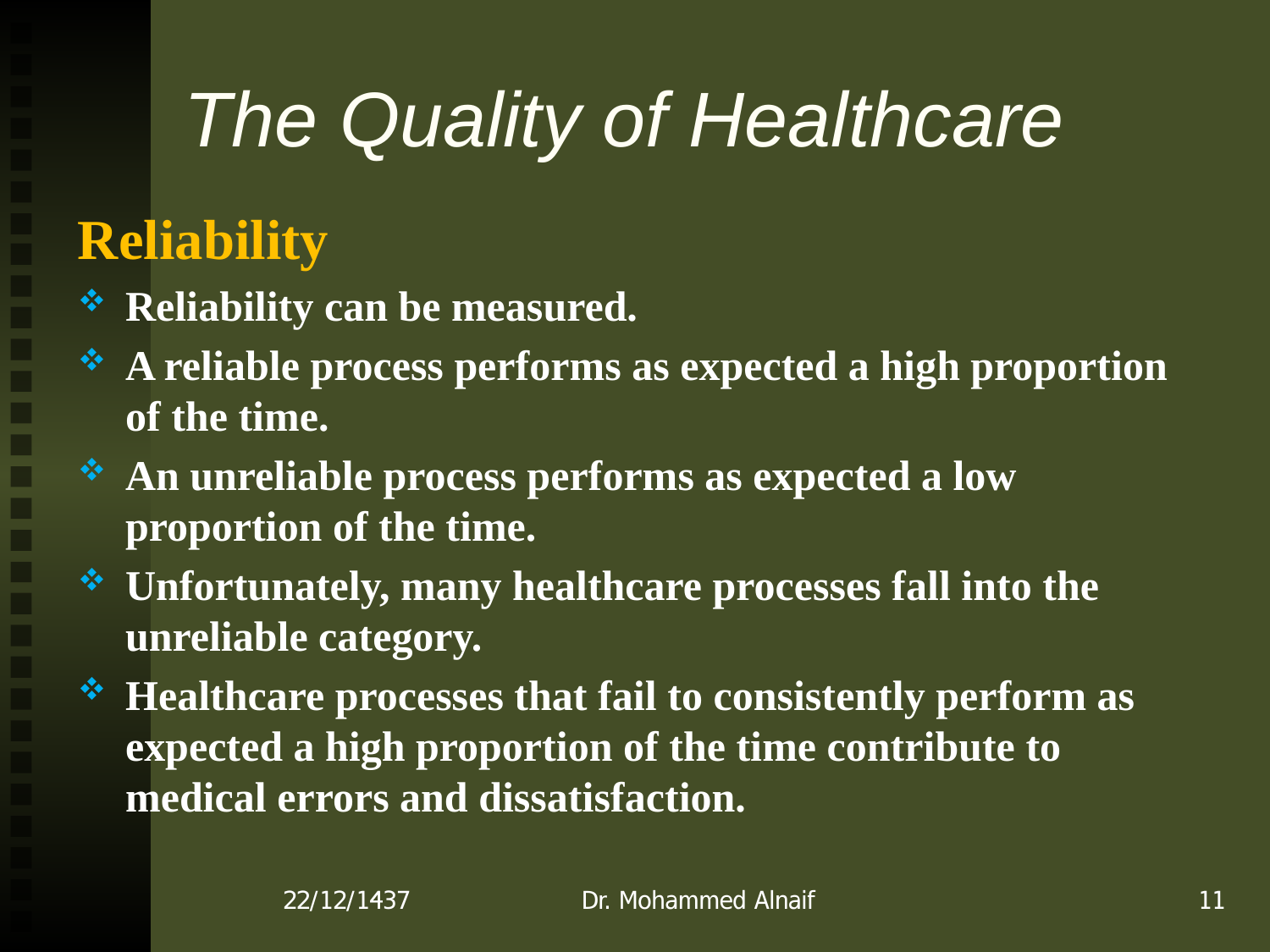

# The Quality of Healthcare
Reliability
Reliability can be measured.
A reliable process performs as expected a high proportion of the time.
An unreliable process performs as expected a low proportion of the time.
Unfortunately, many healthcare processes fall into the unreliable category.
Healthcare processes that fail to consistently perform as expected a high proportion of the time contribute to medical errors and dissatisfaction.
22/12/1437
Dr. Mohammed Alnaif
11